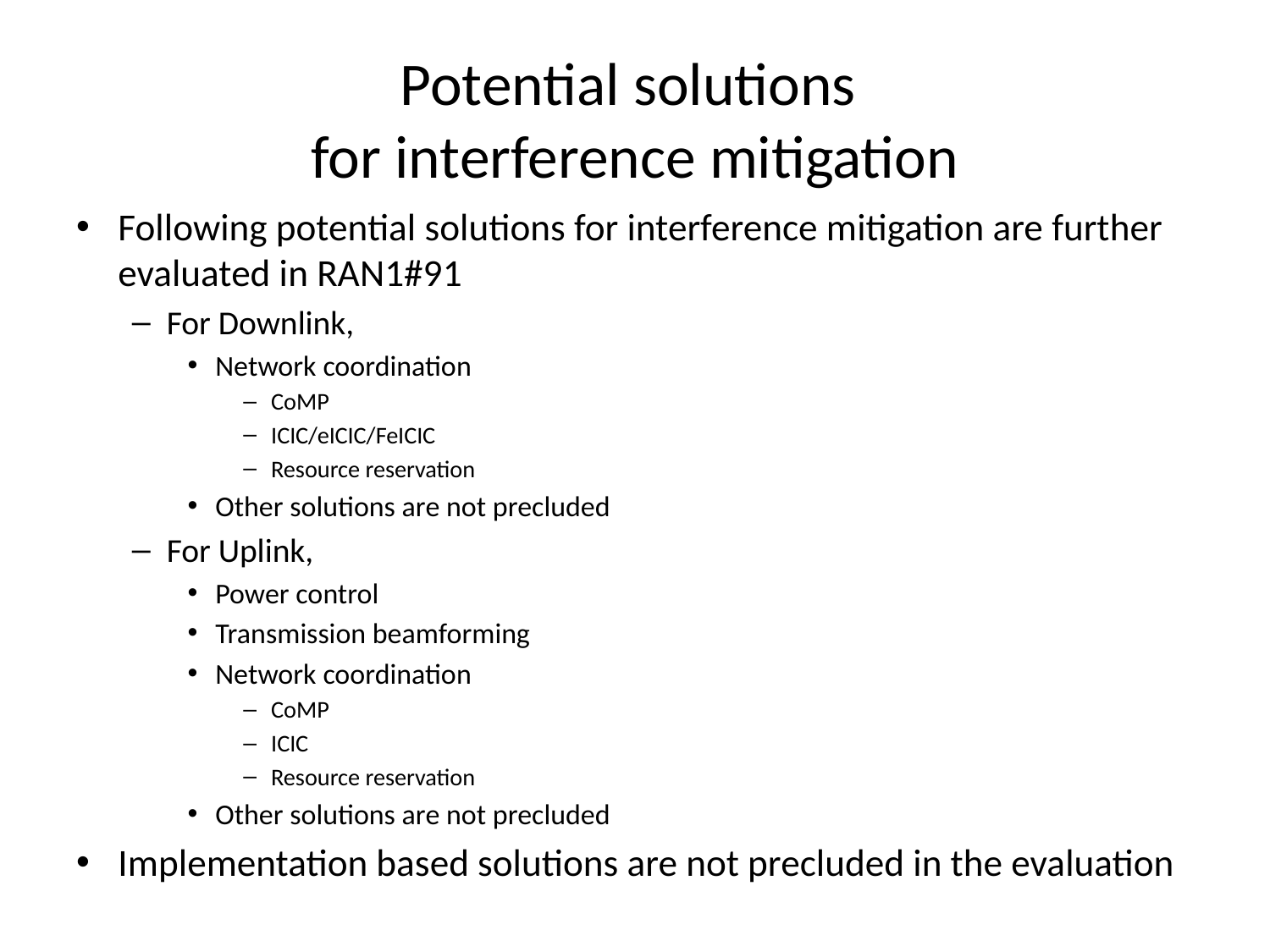

# Potential solutions for interference mitigation
Following potential solutions for interference mitigation are further evaluated in RAN1#91
For Downlink,
Network coordination
CoMP
ICIC/eICIC/FeICIC
Resource reservation
Other solutions are not precluded
For Uplink,
Power control
Transmission beamforming
Network coordination
CoMP
ICIC
Resource reservation
Other solutions are not precluded
Implementation based solutions are not precluded in the evaluation